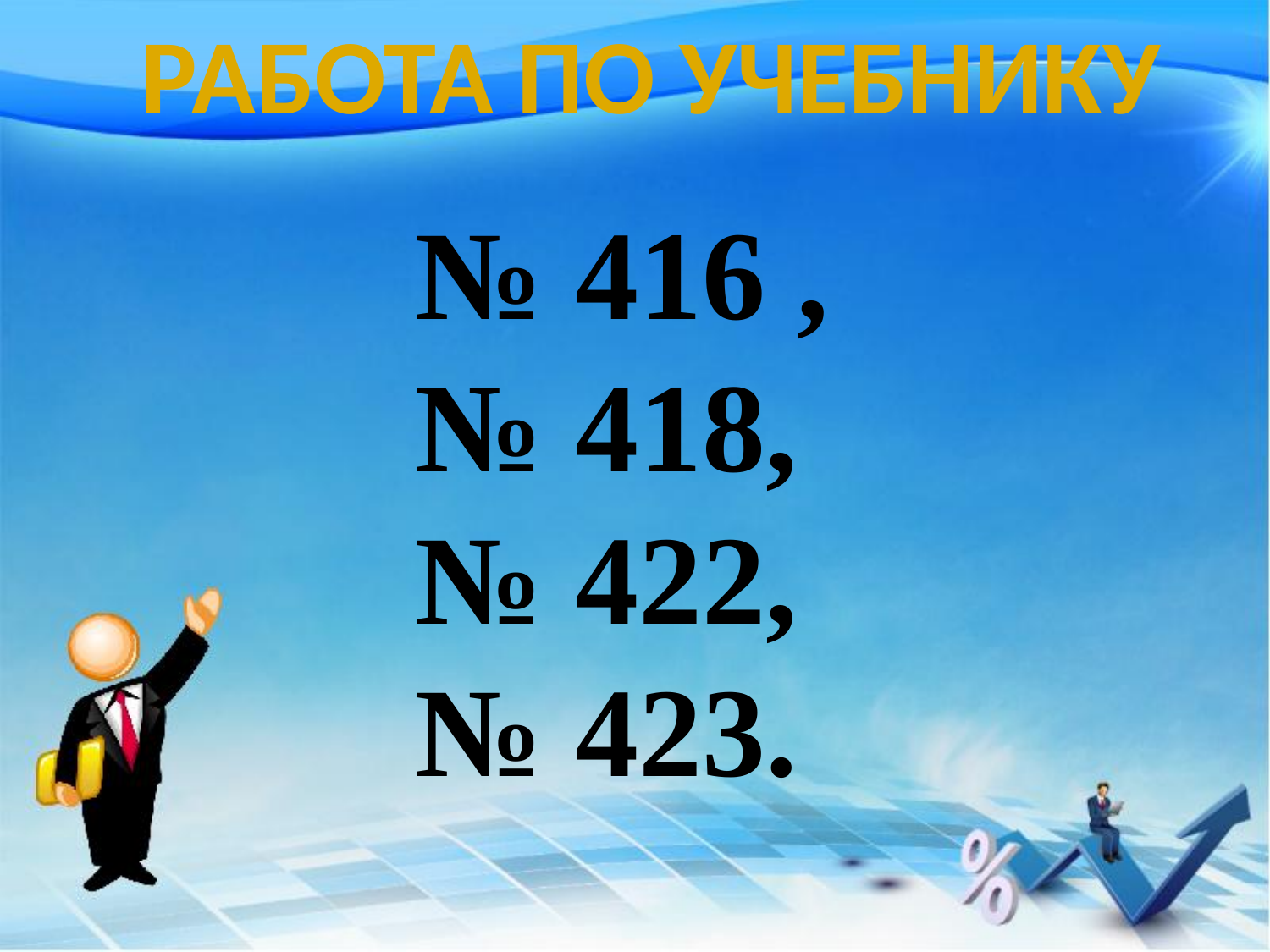

Работа по учебнику
№ 416 ,
№ 418,
№ 422,
№ 423.